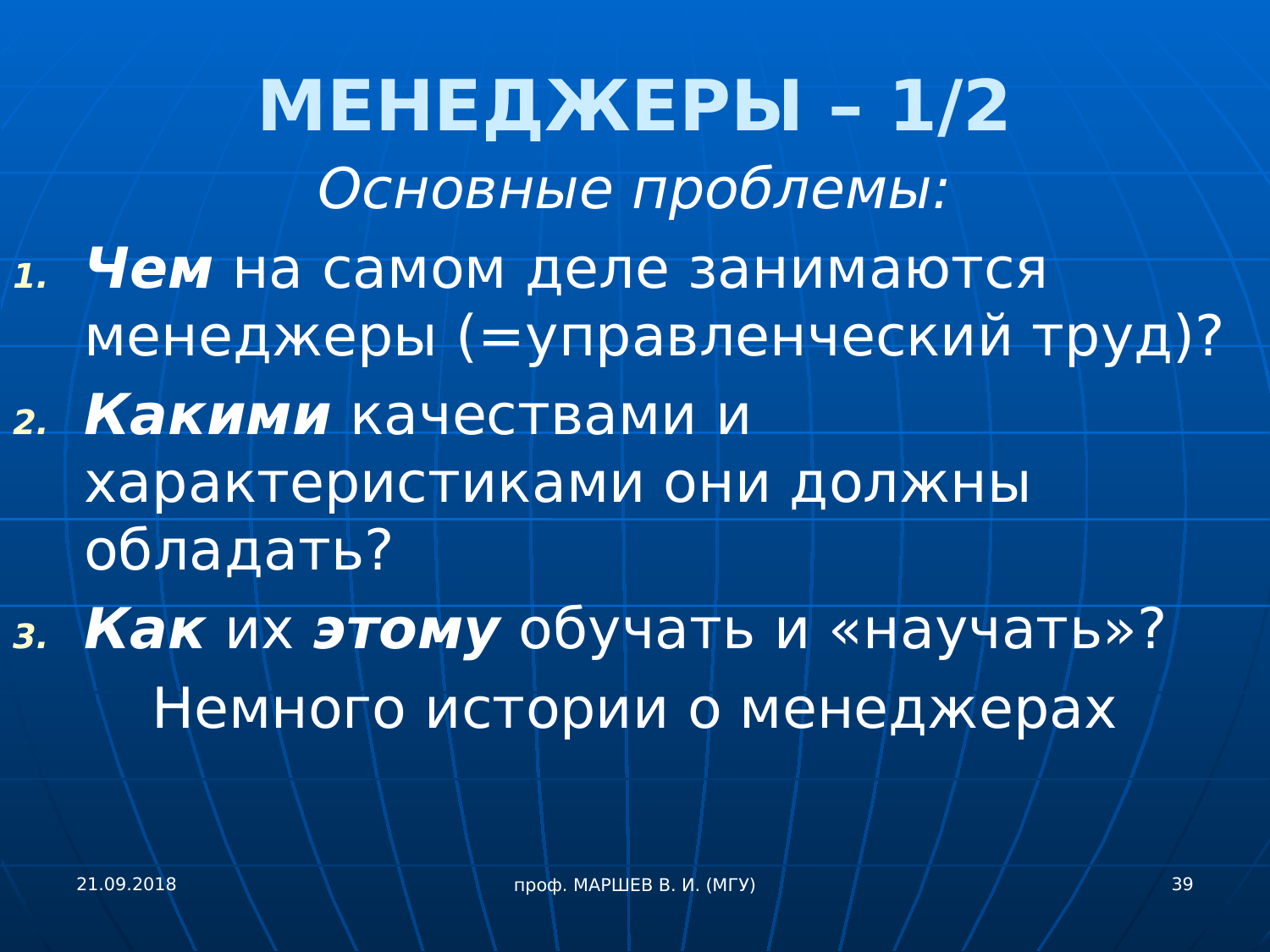

# МЕНЕДЖЕРЫ – 1/2
Основные проблемы:
Чем на самом деле занимаются менеджеры (=управленческий труд)?
Какими качествами и характеристиками они должны обладать?
Как их этому обучать и «научать»?
Немного истории о менеджерах
21.09.2018
39
проф. МАРШЕВ В. И. (МГУ)